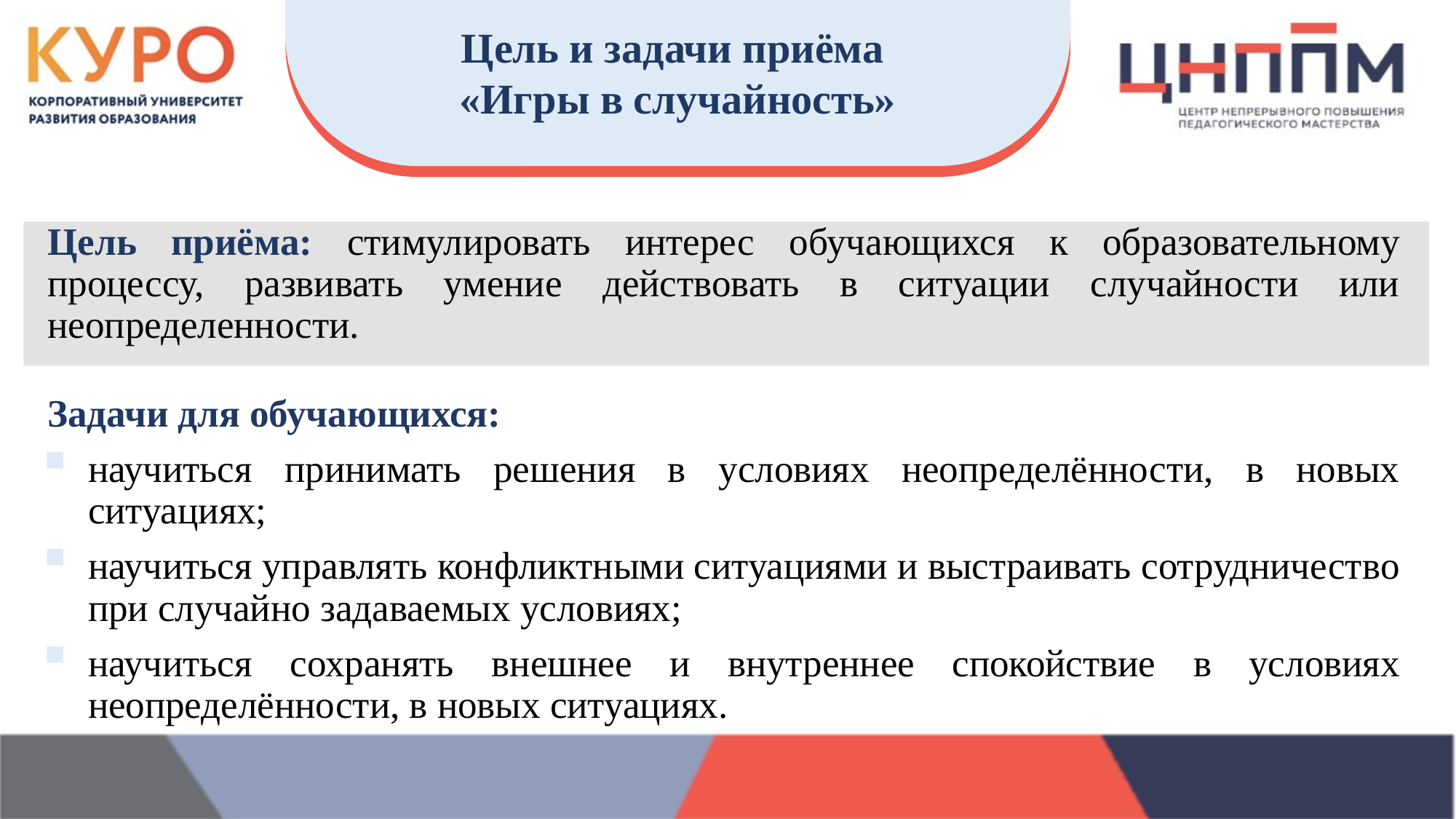

Цель и задачи приёма
«Игры в случайность»

Цель и задачи приёма
«Игры в случайность»
Цель приёма: стимулировать интерес обучающихся к образовательному процессу, развивать умение действовать в ситуации случайности или неопределенности.

Задачи для обучающихся:
научиться принимать решения в условиях неопределённости, в новых ситуациях;
научиться управлять конфликтными ситуациями и выстраивать сотрудничество при случайно задаваемых условиях;
научиться сохранять внешнее и внутреннее спокойствие в условиях неопределённости, в новых ситуациях.